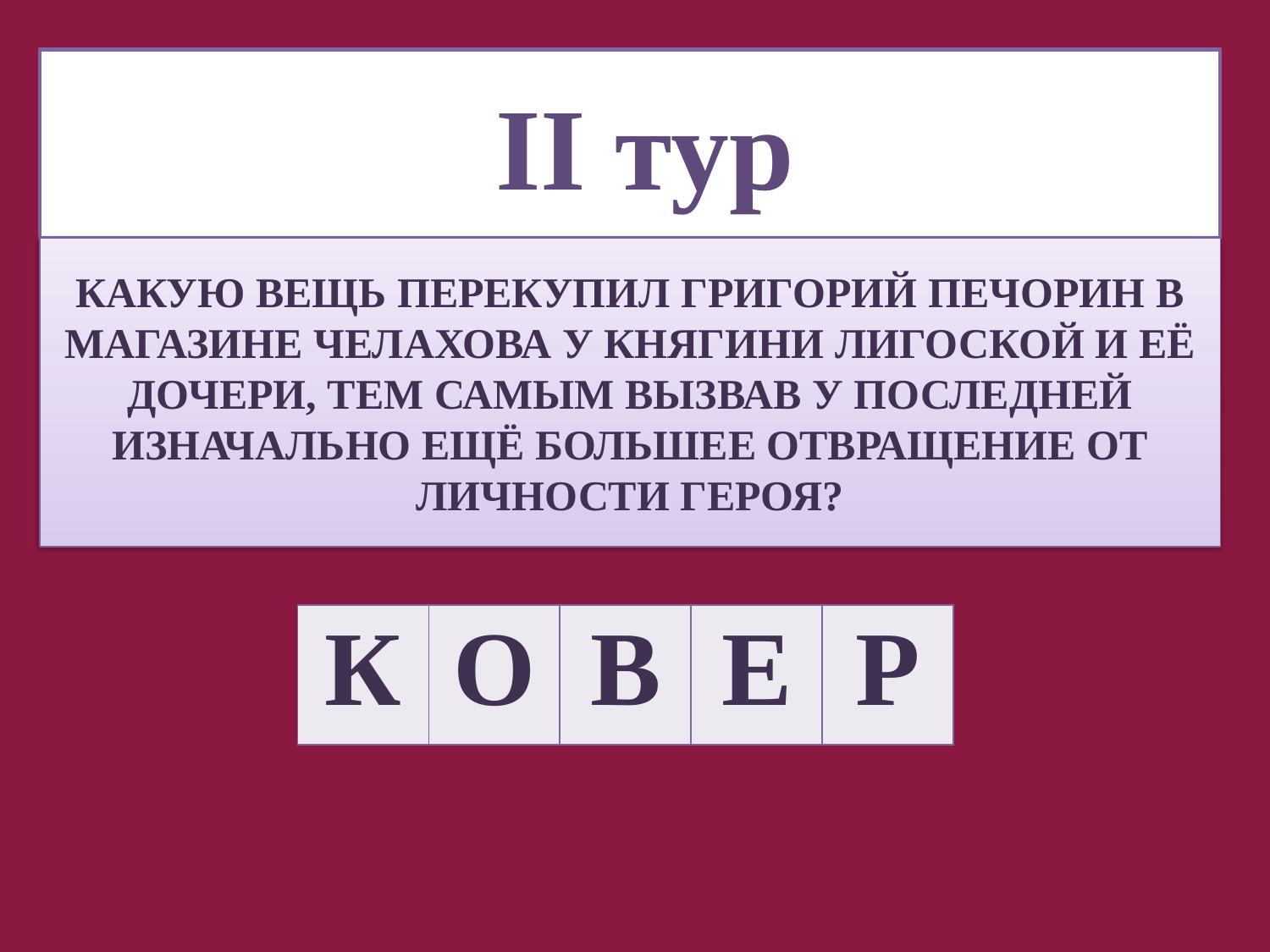

# II тур

КАКУЮ ВЕЩЬ ПЕРЕКУПИЛ ГРИГОРИЙ ПЕЧОРИН В МАГАЗИНЕ ЧЕЛАХОВА У КНЯГИНИ ЛИГОСКОЙ И ЕЁ ДОЧЕРИ, ТЕМ САМЫМ ВЫЗВАВ У ПОСЛЕДНЕЙ ИЗНАЧАЛЬНО ЕЩЁ БОЛЬШЕЕ ОТВРАЩЕНИЕ ОТ ЛИЧНОСТИ ГЕРОЯ?

| К | О | В | Е | Р |
| --- | --- | --- | --- | --- |